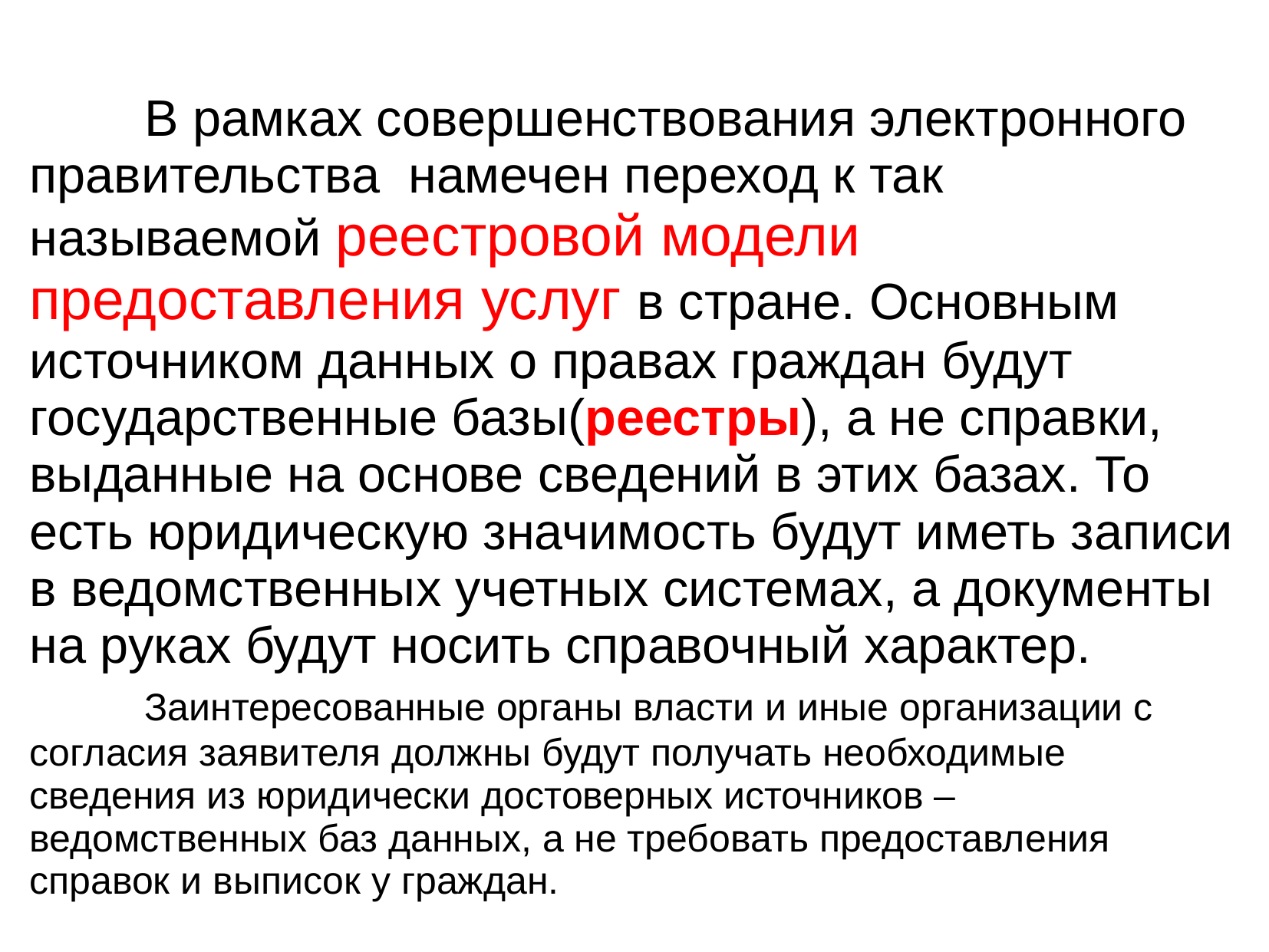

В рамках совершенствования электронного правительства  намечен переход к так называемой реестровой модели предоставления услуг в стране. Основным источником данных о правах граждан будут государственные базы(реестры), а не справки, выданные на основе сведений в этих базах. То есть юридическую значимость будут иметь записи в ведомственных учетных системах, а документы на руках будут носить справочный характер.
	Заинтересованные органы власти и иные организации с согласия заявителя должны будут получать необходимые сведения из юридически достоверных источников – ведомственных баз данных, а не требовать предоставления справок и выписок у граждан.